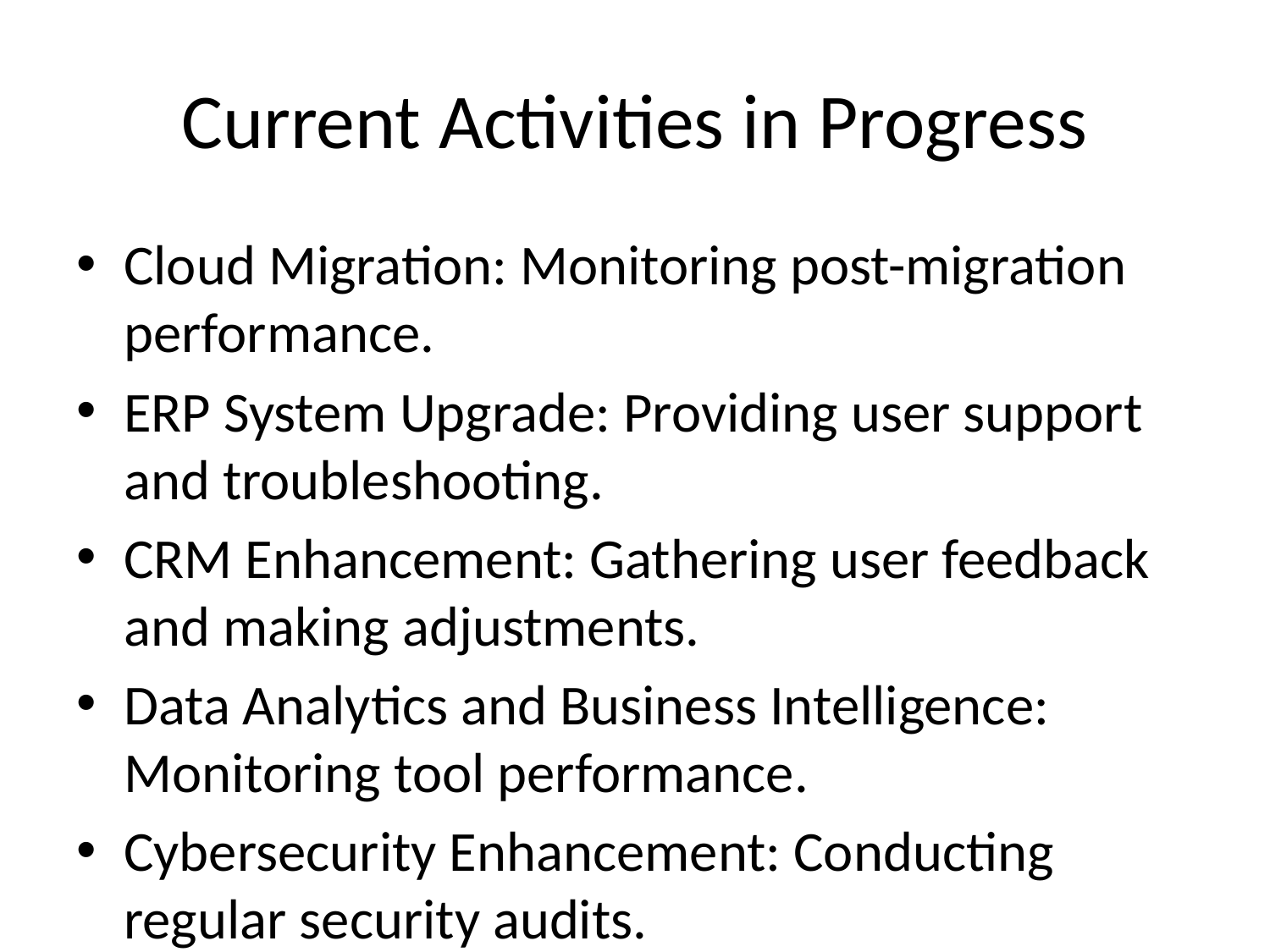

# Current Activities in Progress
Cloud Migration: Monitoring post-migration performance.
ERP System Upgrade: Providing user support and troubleshooting.
CRM Enhancement: Gathering user feedback and making adjustments.
Data Analytics and Business Intelligence: Monitoring tool performance.
Cybersecurity Enhancement: Conducting regular security audits.
Digital Workplace Transformation: Providing ongoing support for employees.